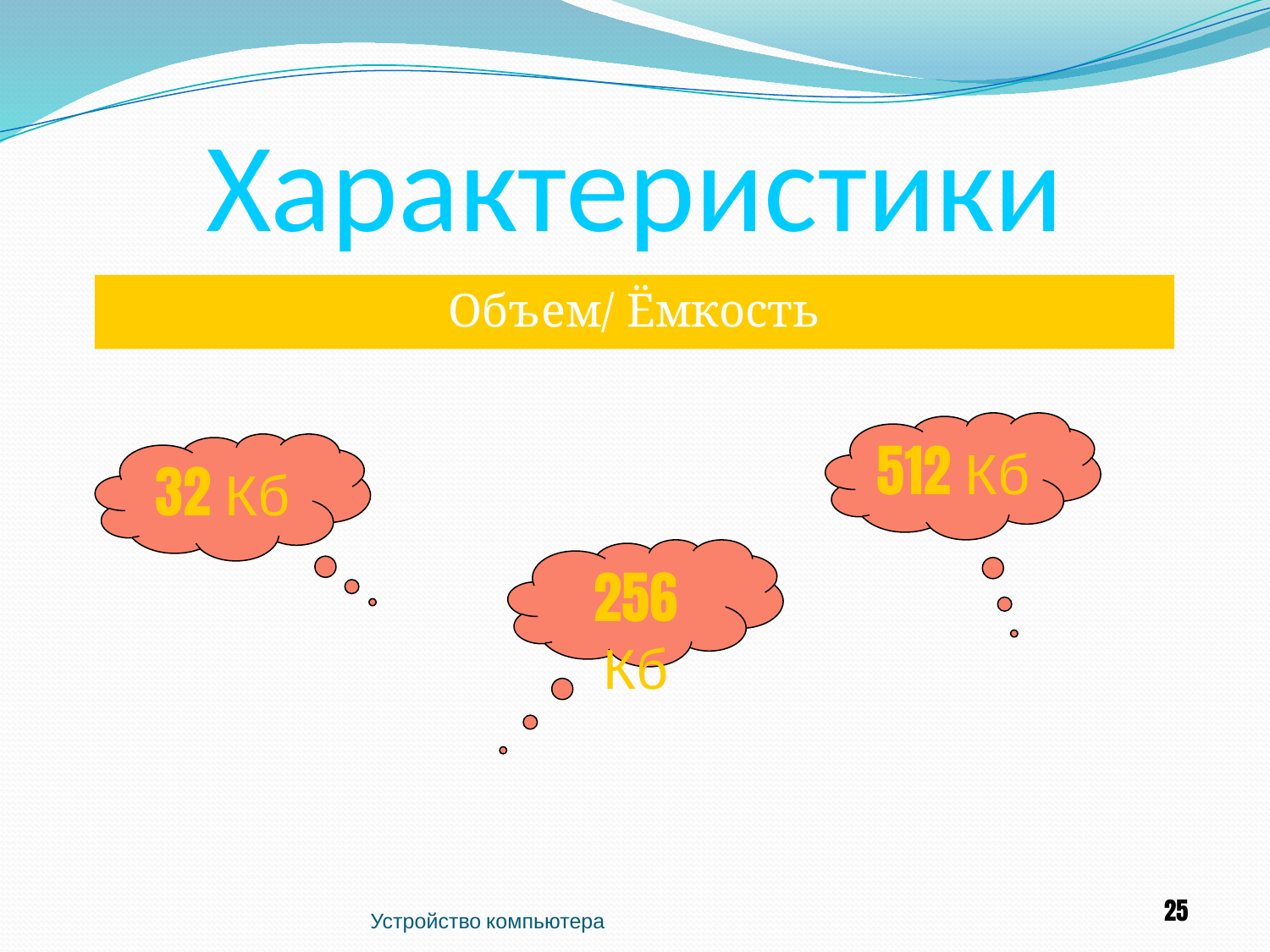

# Характеристики
Объем/ Ёмкость
512 Кб
32 Кб
256 Кб
Устройство компьютера
25